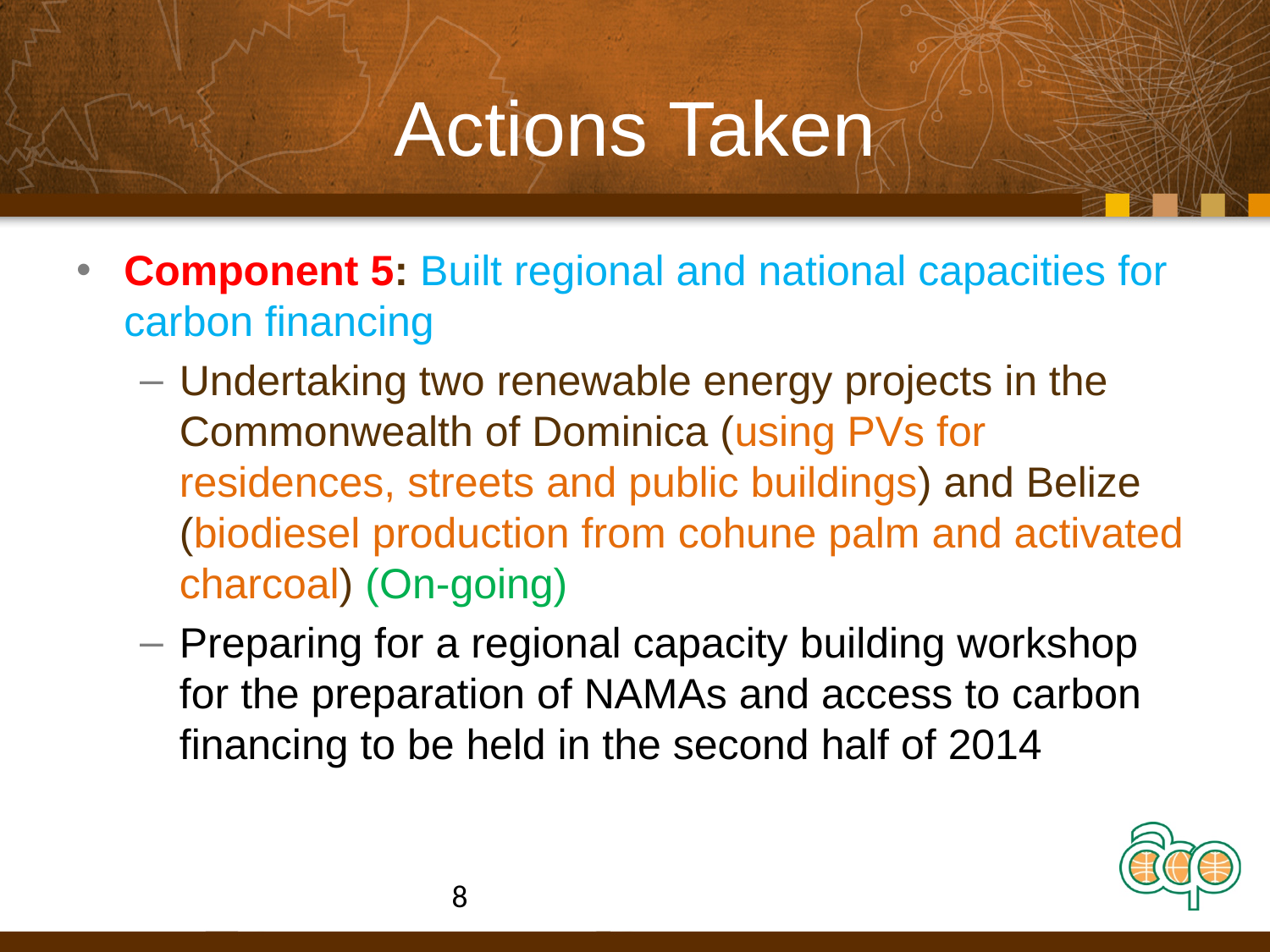

# Actions Taken
Component 5: Built regional and national capacities for carbon financing
Undertaking two renewable energy projects in the Commonwealth of Dominica (using PVs for residences, streets and public buildings) and Belize (biodiesel production from cohune palm and activated charcoal) (On-going)
Preparing for a regional capacity building workshop for the preparation of NAMAs and access to carbon financing to be held in the second half of 2014

8